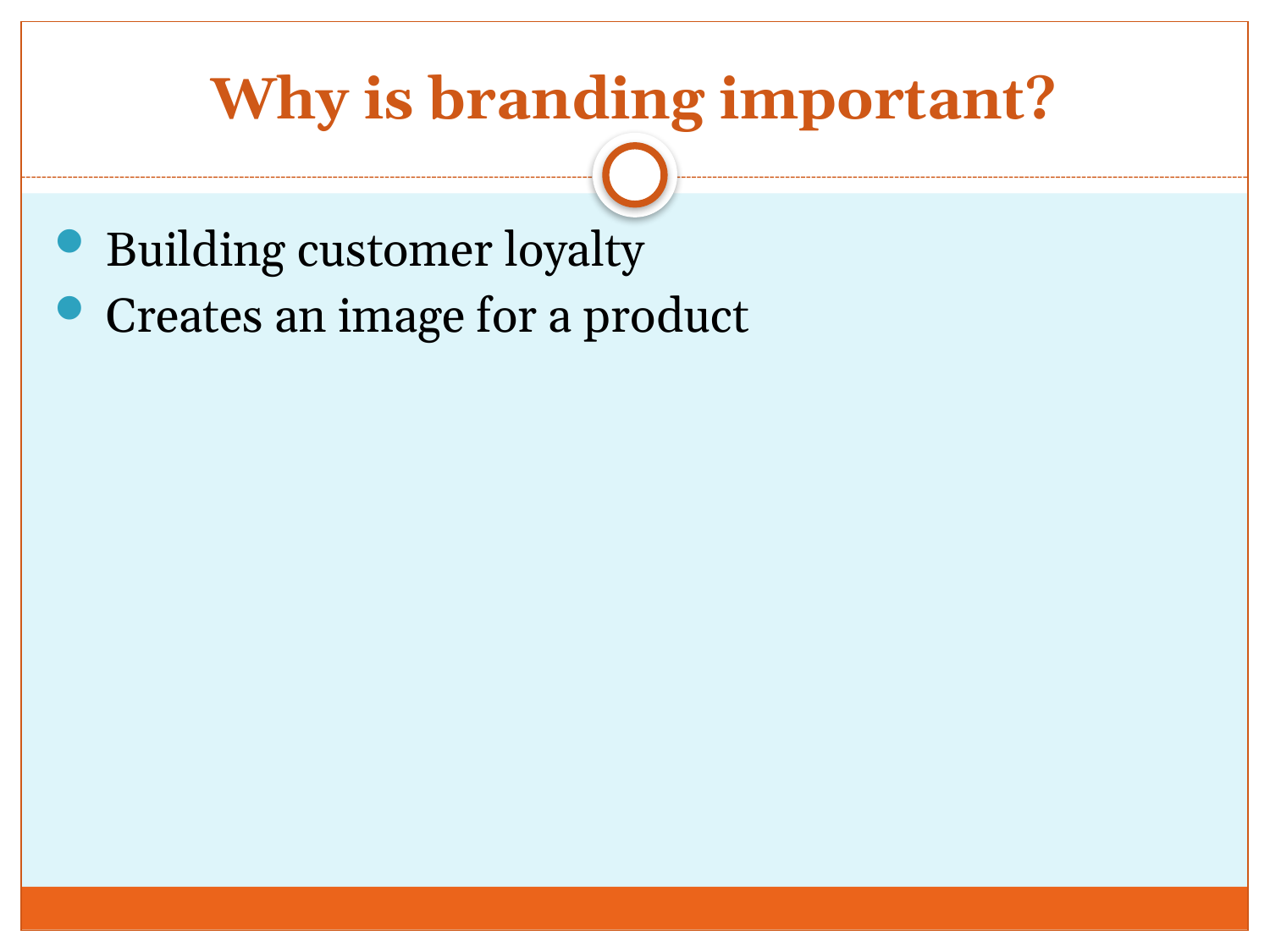

# Why is branding important?
 Building customer loyalty
 Creates an image for a product